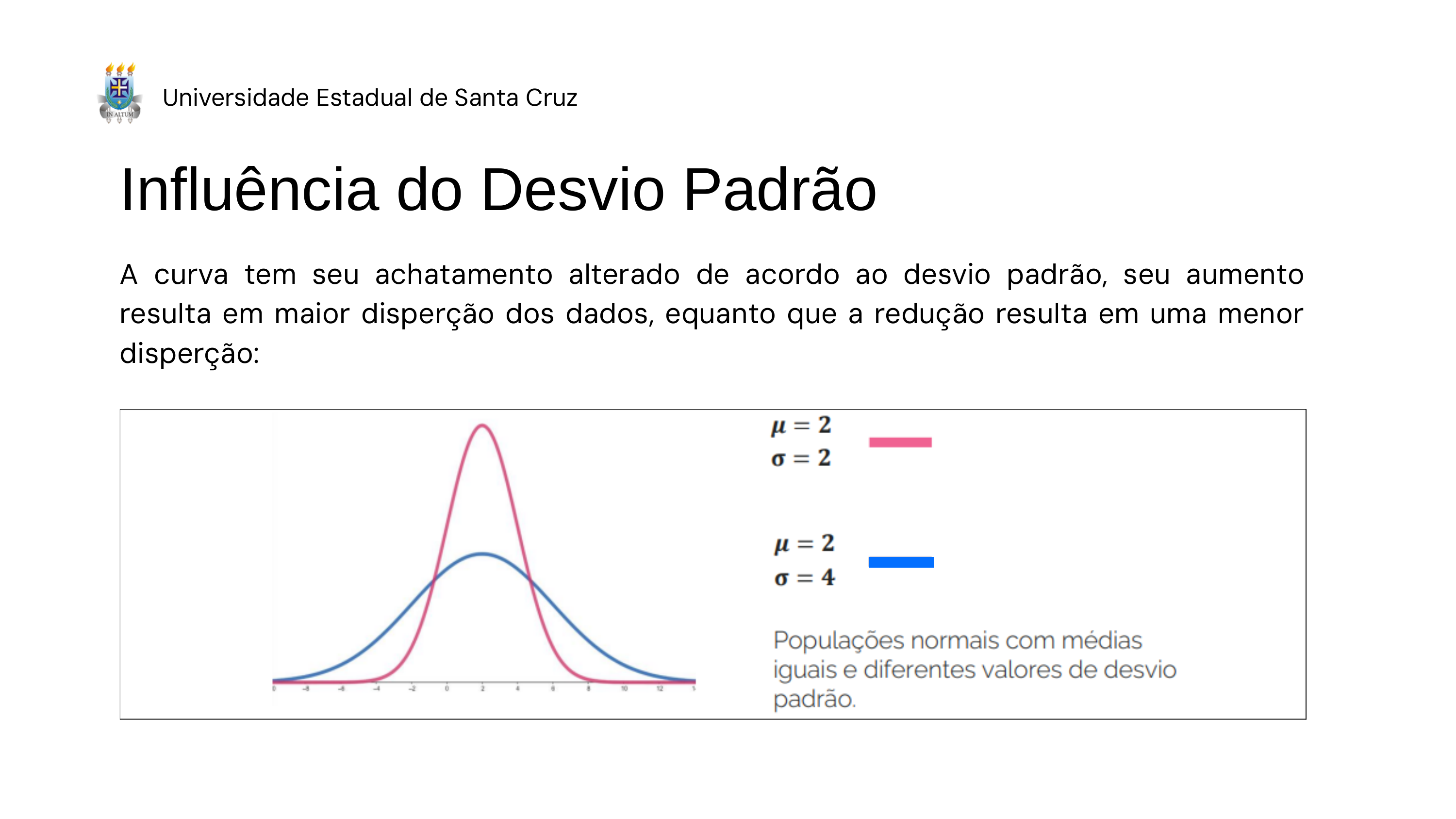

Universidade Estadual de Santa Cruz
Influência do Desvio Padrão
A curva tem seu achatamento alterado de acordo ao desvio padrão, seu aumento resulta em maior disperção dos dados, equanto que a redução resulta em uma menor disperção: